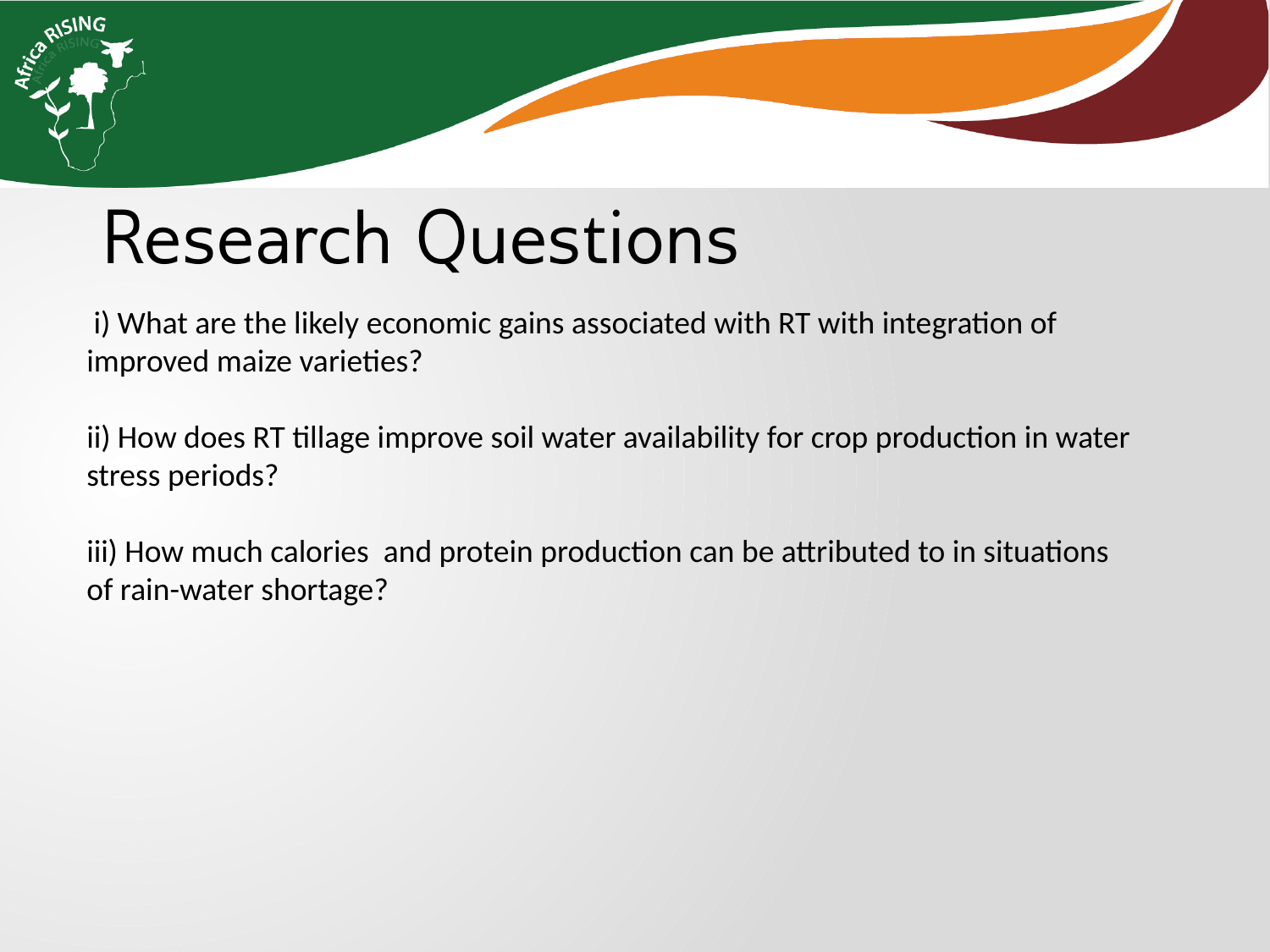

Research Questions
 i) What are the likely economic gains associated with RT with integration of improved maize varieties?

ii) How does RT tillage improve soil water availability for crop production in water stress periods?

iii) How much calories  and protein production can be attributed to in situations of rain-water shortage?